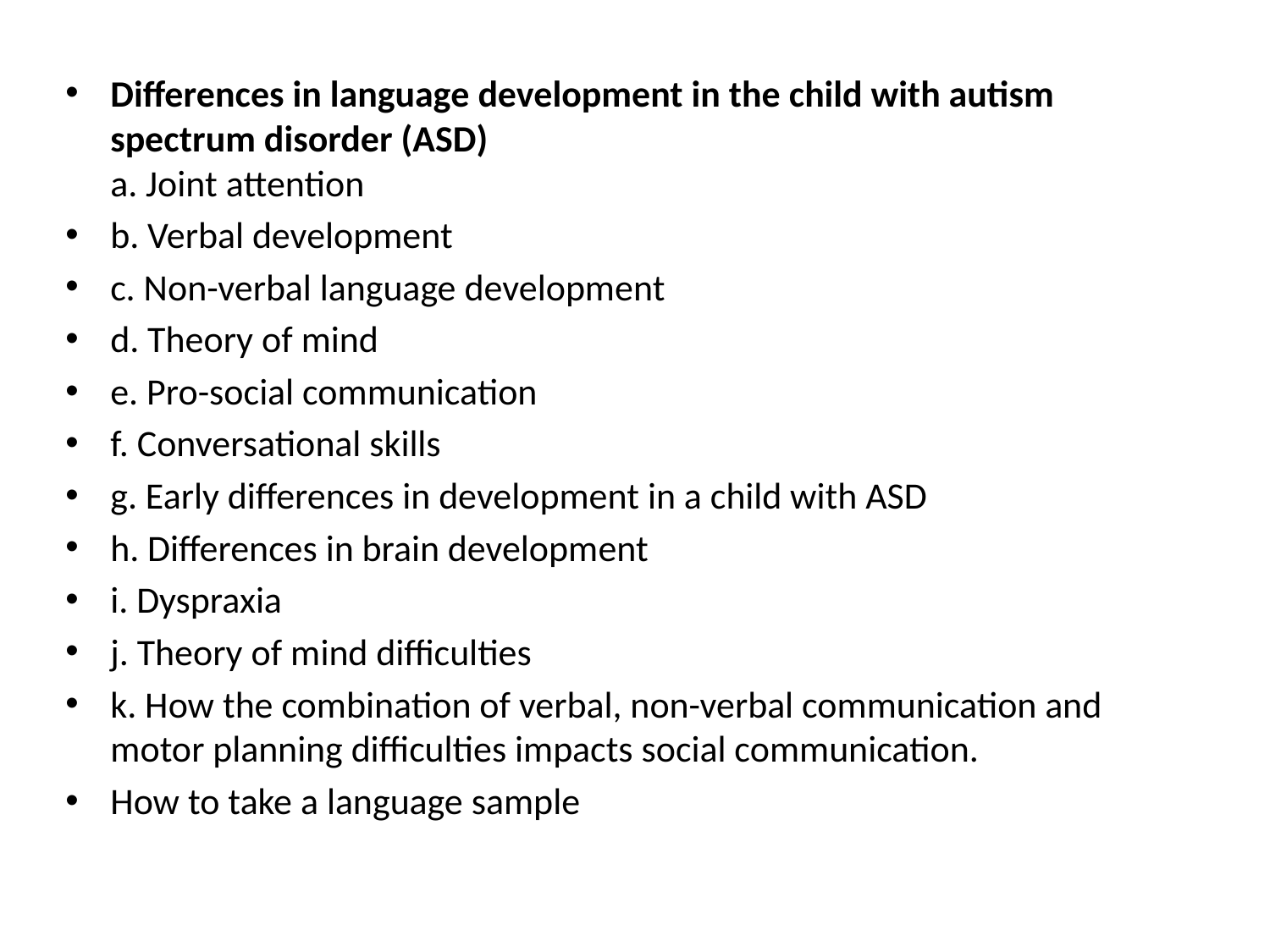

Differences in language development in the child with autism spectrum disorder (ASD)
a. Joint attention
b. Verbal development
c. Non-verbal language development
d. Theory of mind
e. Pro-social communication
f. Conversational skills
g. Early differences in development in a child with ASD
h. Differences in brain development
i. Dyspraxia
j. Theory of mind difficulties
k. How the combination of verbal, non-verbal communication and motor planning difficulties impacts social communication.
How to take a language sample